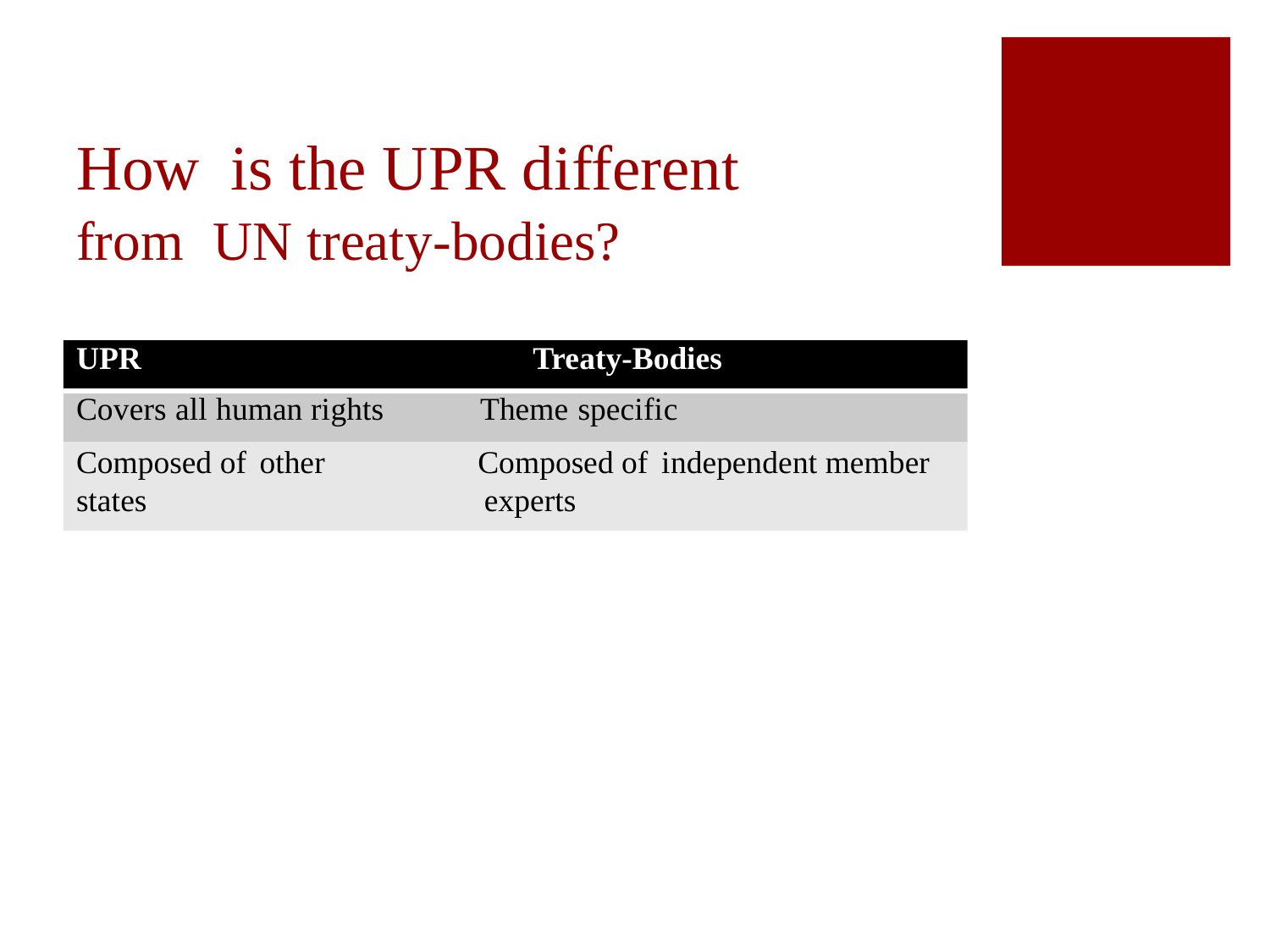

How is the UPR different
from  UN treaty-bodies?

UPR                                                Treaty-Bodies

Covers all human rights            Theme specific

Composed of other                   Composed of independent member states                            	   experts